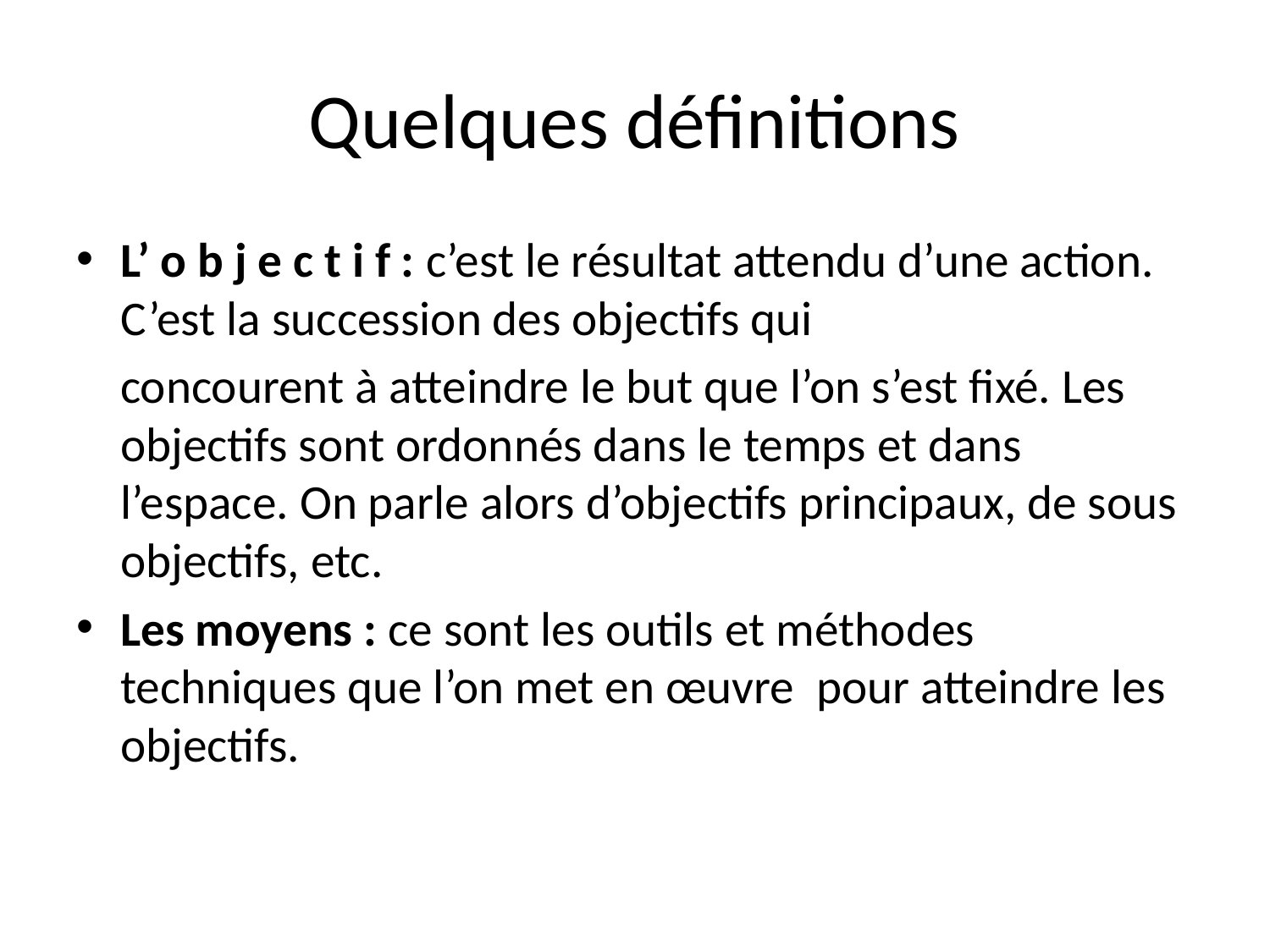

# Quelques définitions
L’ o b j e c t i f : c’est le résultat attendu d’une action. C’est la succession des objectifs qui
    concourent à atteindre le but que l’on s’est fixé. Les objectifs sont ordonnés dans le temps et dans l’espace. On parle alors d’objectifs principaux, de sous objectifs, etc.
Les moyens : ce sont les outils et méthodes techniques que l’on met en œuvre  pour atteindre les objectifs.